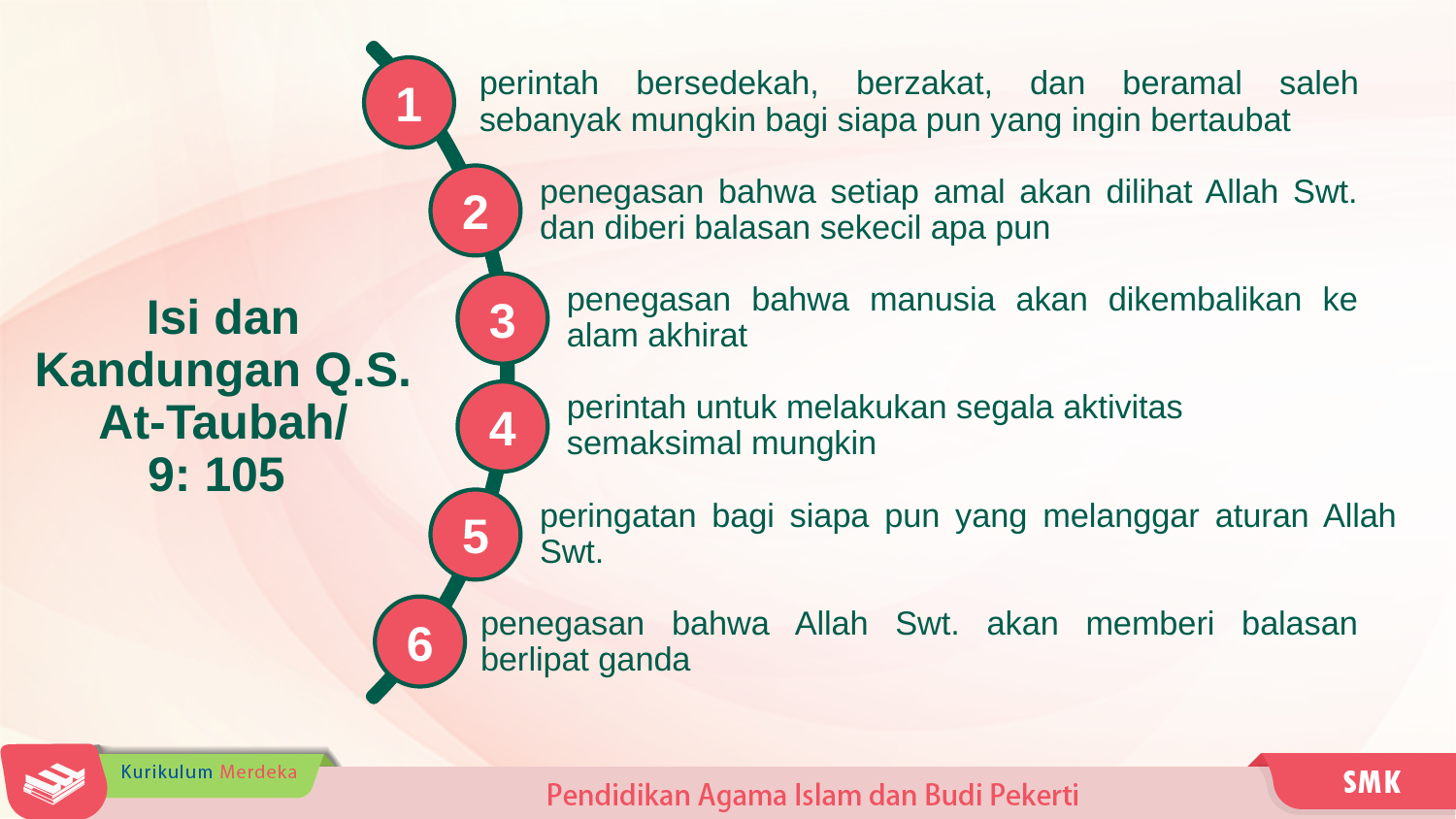

1
perintah bersedekah, berzakat, dan beramal saleh sebanyak mungkin bagi siapa pun yang ingin bertaubat
2
penegasan bahwa setiap amal akan dilihat Allah Swt. dan diberi balasan sekecil apa pun
3
penegasan bahwa manusia akan dikembalikan ke alam akhirat
4
perintah untuk melakukan segala aktivitas semaksimal mungkin
5
peringatan bagi siapa pun yang melanggar aturan Allah Swt.
6
penegasan bahwa Allah Swt. akan memberi balasan berlipat ganda
Isi dan Kandungan Q.S. At-Taubah/
9: 105